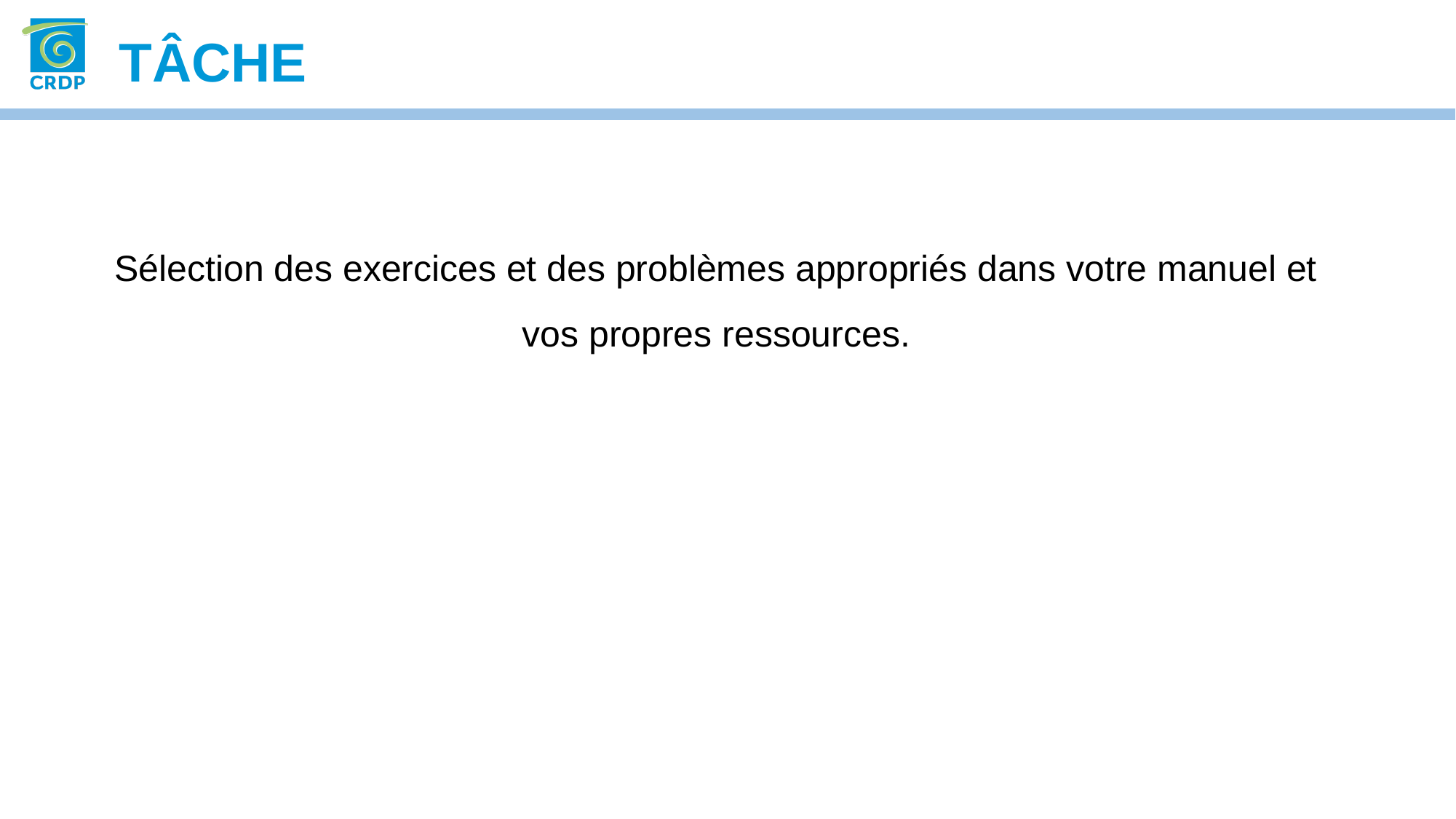

Tâche
Sélection des exercices et des problèmes appropriés dans votre manuel et vos propres ressources.